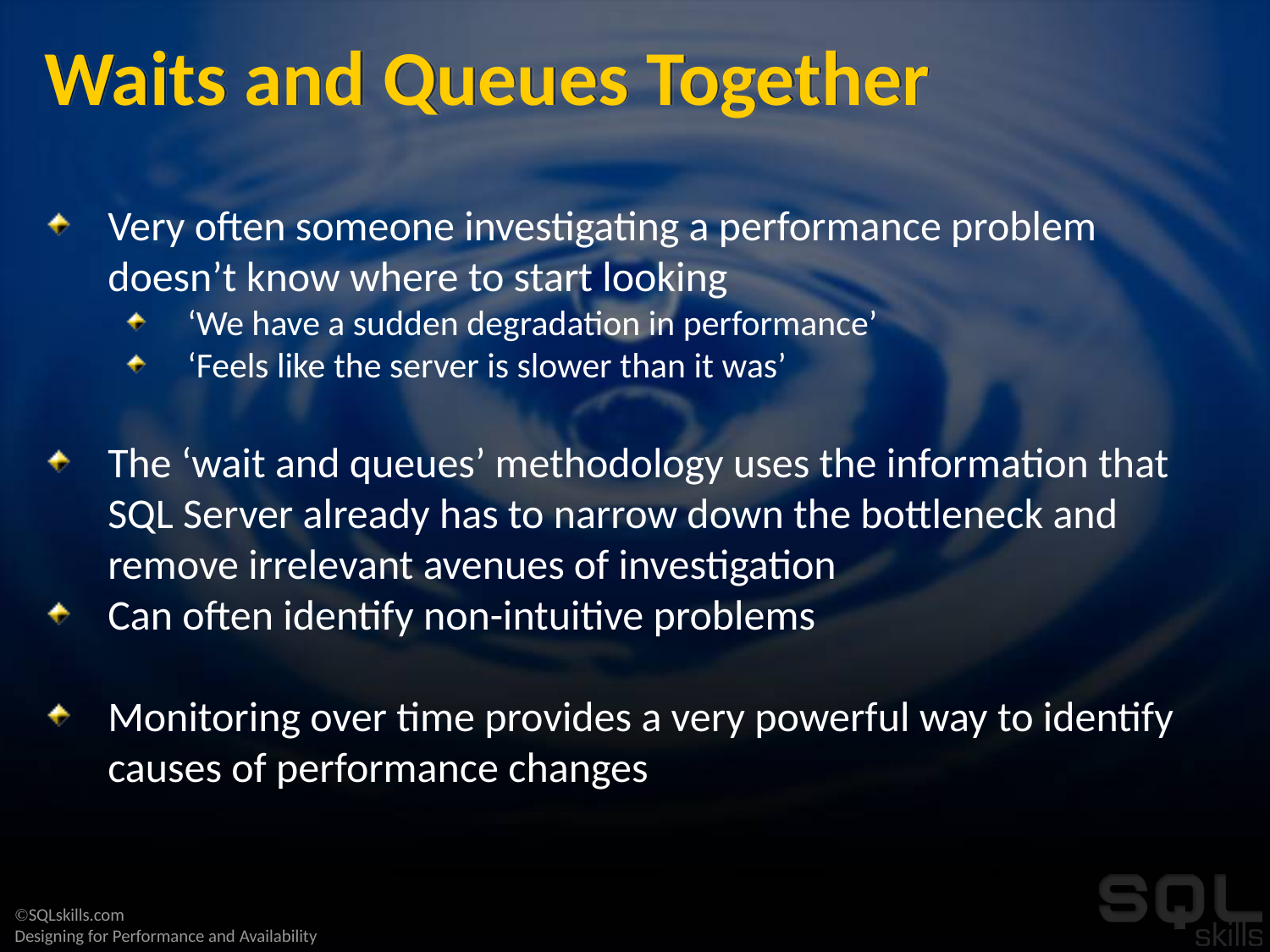

# Waits and Queues Together
Very often someone investigating a performance problem doesn’t know where to start looking
‘We have a sudden degradation in performance’
‘Feels like the server is slower than it was’

The ‘wait and queues’ methodology uses the information that SQL Server already has to narrow down the bottleneck and remove irrelevant avenues of investigation
Can often identify non-intuitive problems

Monitoring over time provides a very powerful way to identify causes of performance changes